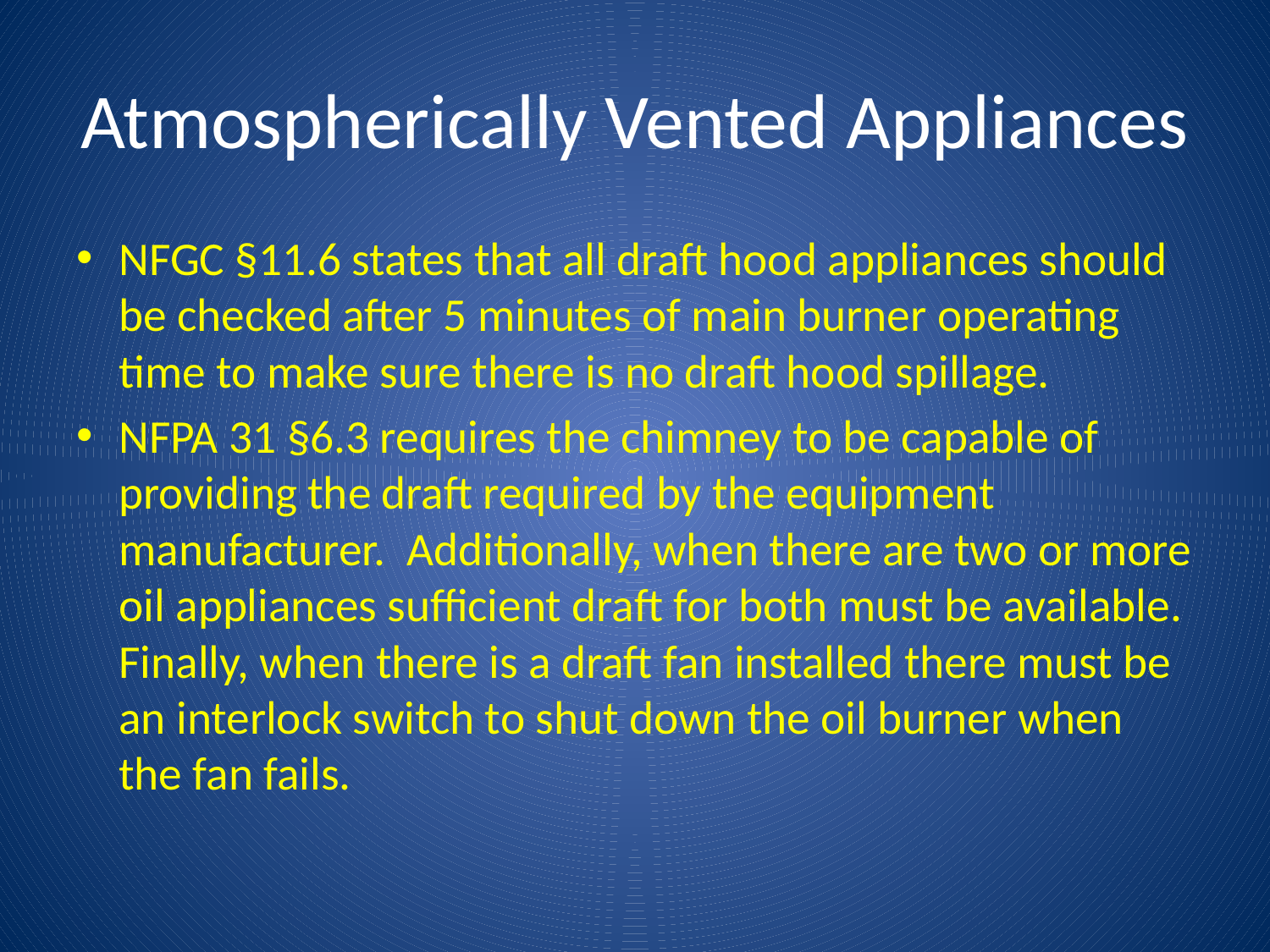

# Atmospherically Vented Appliances
NFGC §11.6 states that all draft hood appliances should be checked after 5 minutes of main burner operating time to make sure there is no draft hood spillage.
NFPA 31 §6.3 requires the chimney to be capable of providing the draft required by the equipment manufacturer.  Additionally, when there are two or more oil appliances sufficient draft for both must be available. Finally, when there is a draft fan installed there must be an interlock switch to shut down the oil burner when the fan fails.